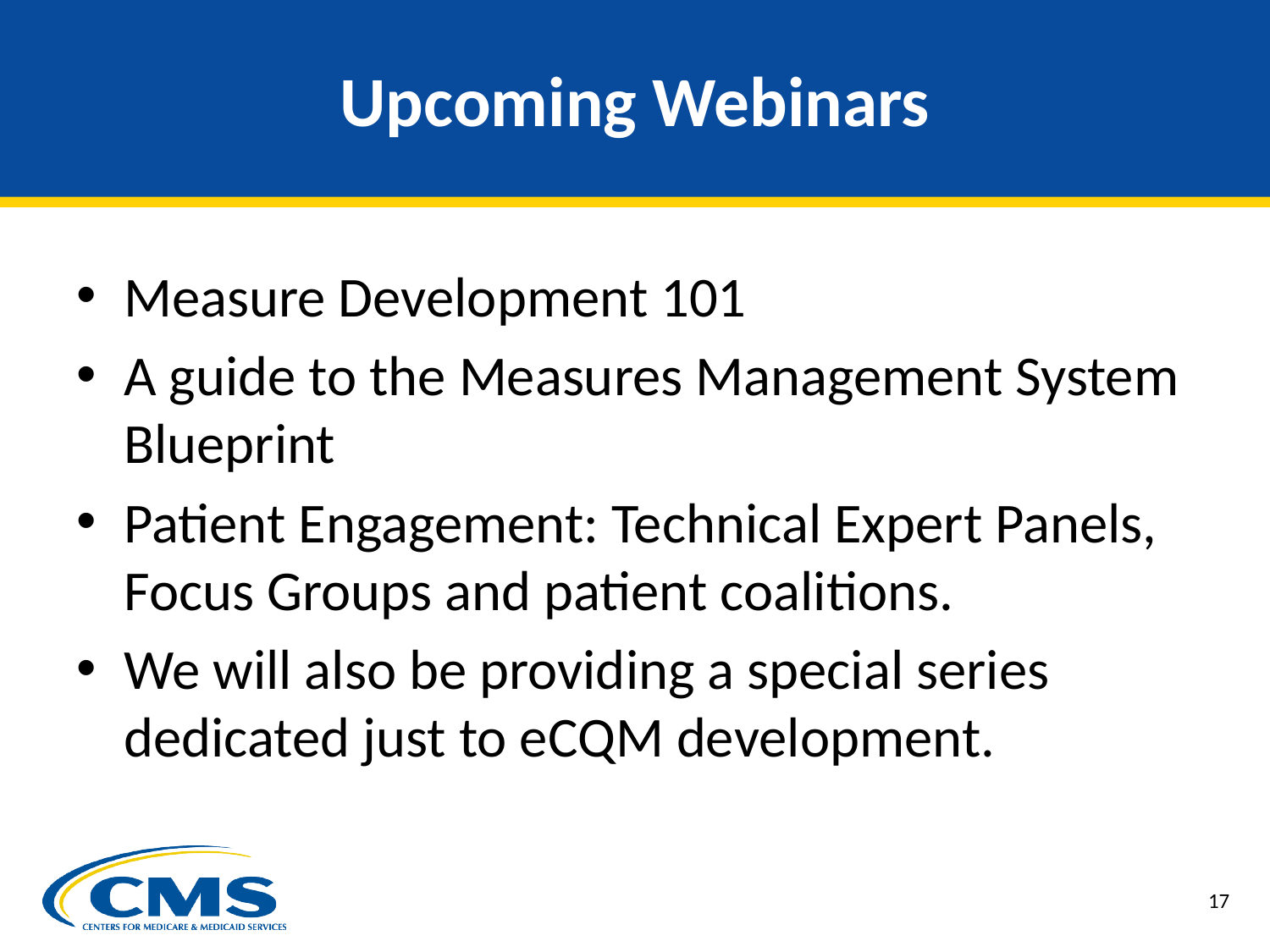

# Upcoming Webinars
Measure Development 101
A guide to the Measures Management System Blueprint
Patient Engagement: Technical Expert Panels, Focus Groups and patient coalitions.
We will also be providing a special series dedicated just to eCQM development.